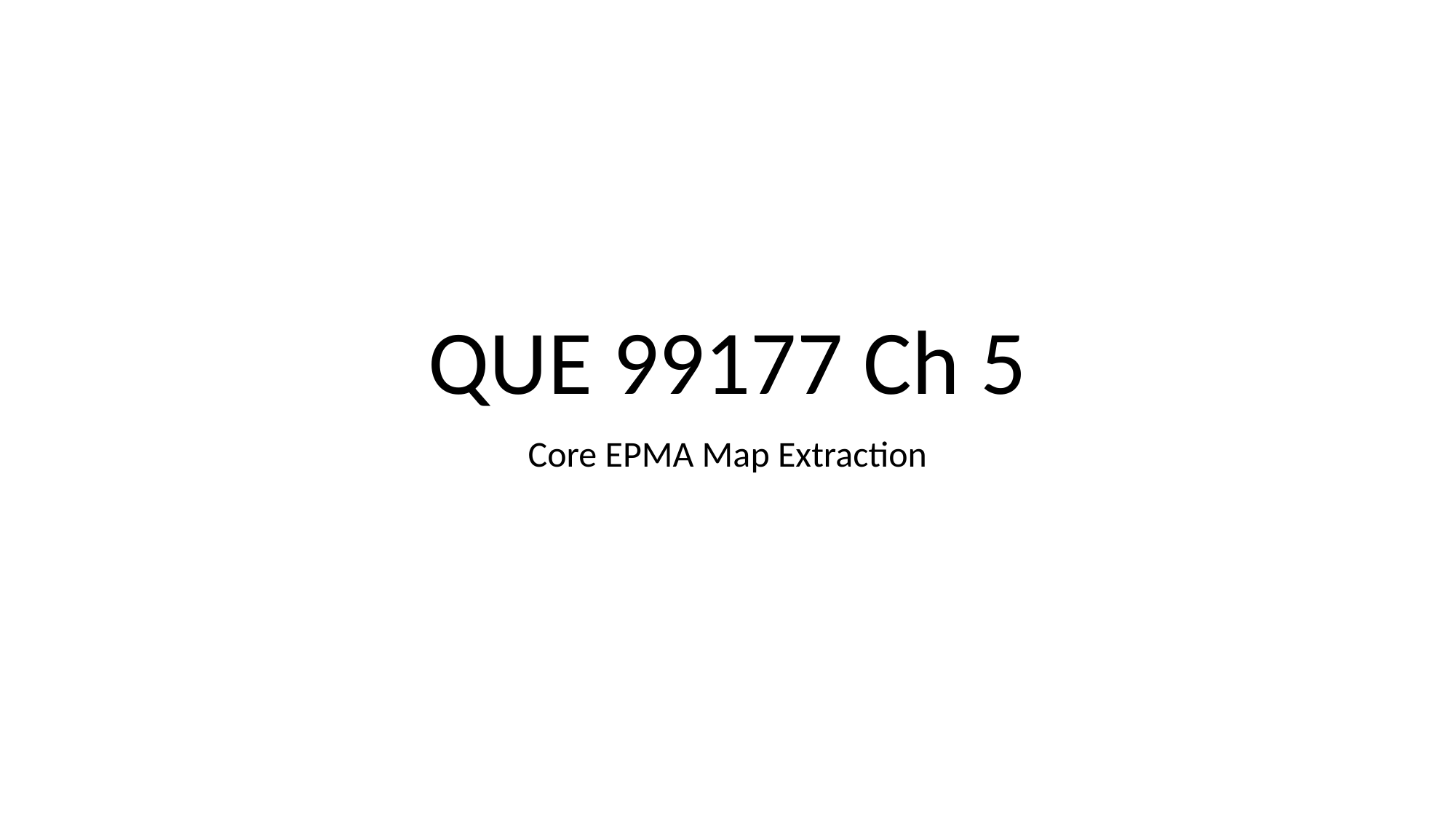

# QUE 99177 Ch 5
Core EPMA Map Extraction